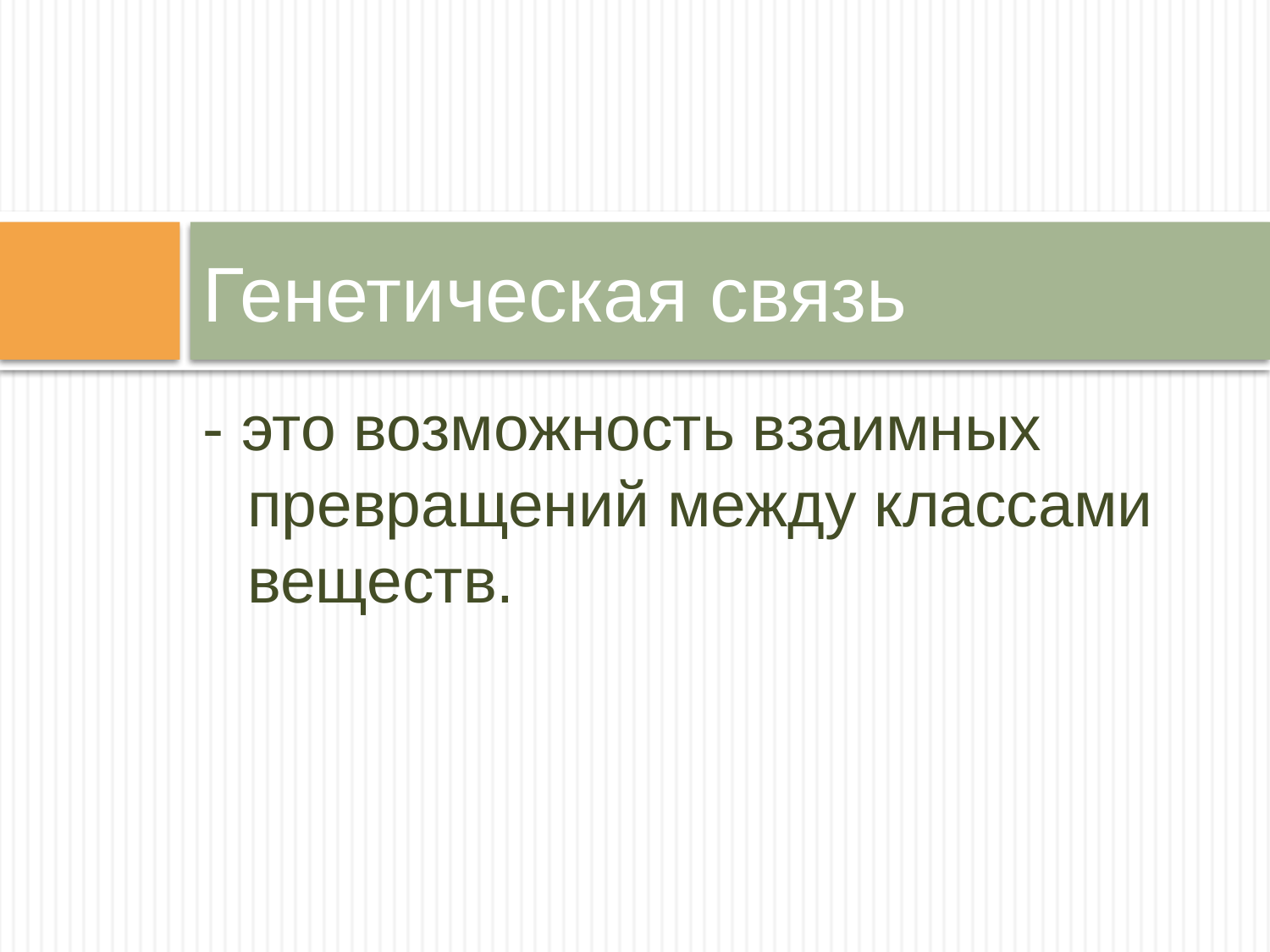

# Генетическая связь
- это возможность взаимных превращений между классами веществ.